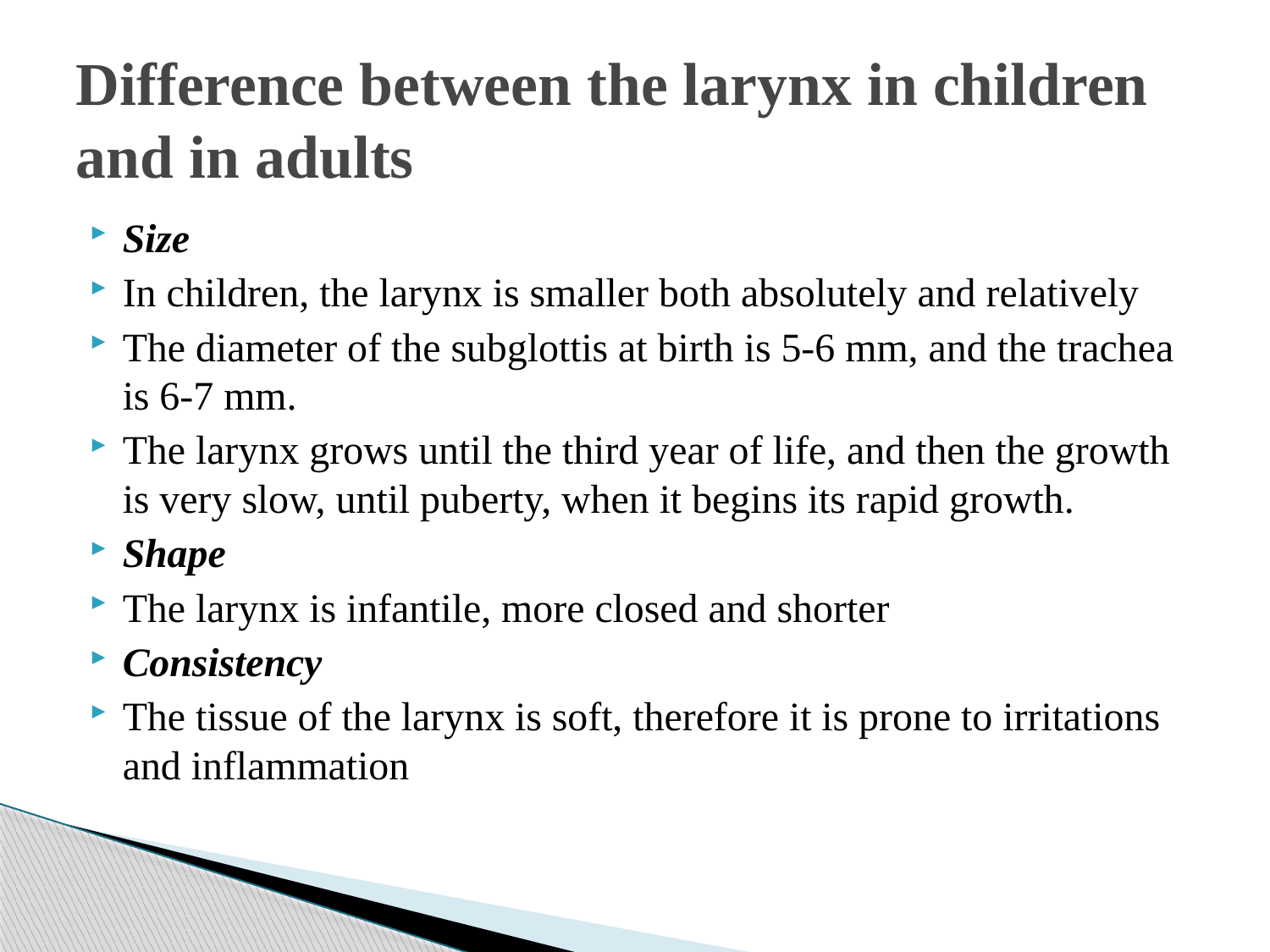

# Difference between the larynx in children and in adults
Size
In children, the larynx is smaller both absolutely and relatively
The diameter of the subglottis at birth is 5-6 mm, and the trachea is 6-7 mm.
The larynx grows until the third year of life, and then the growth is very slow, until puberty, when it begins its rapid growth.
Shape
The larynx is infantile, more closed and shorter
Consistency
The tissue of the larynx is soft, therefore it is prone to irritations and inflammation